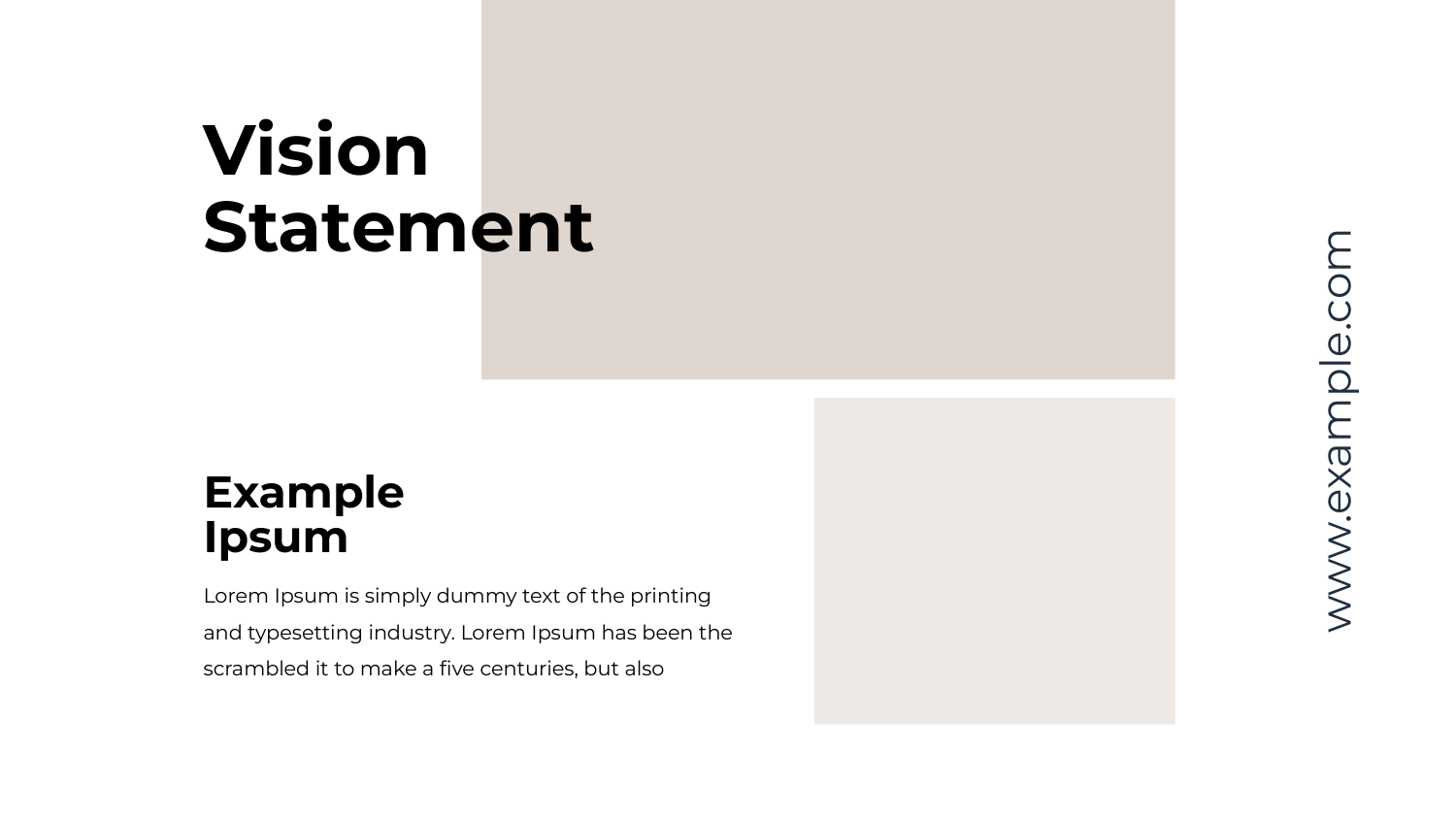

Vision
Statement
www.example.com

Example
Ipsum
Lorem Ipsum is simply dummy text of the printing and typesetting industry. Lorem Ipsum has been the scrambled it to make a five centuries, but also